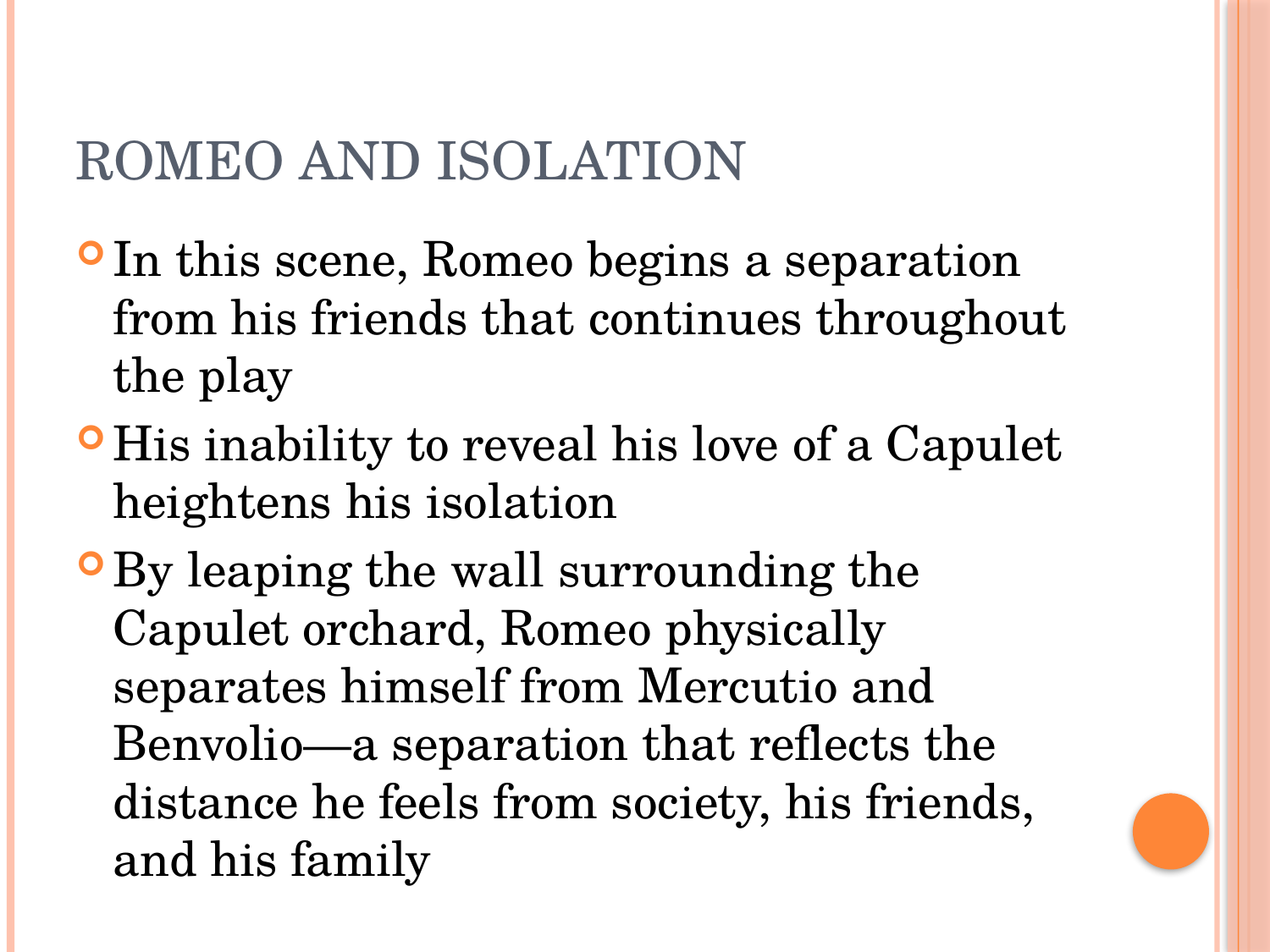

# Romeo and Isolation
In this scene, Romeo begins a separation from his friends that continues throughout the play
His inability to reveal his love of a Capulet heightens his isolation
By leaping the wall surrounding the Capulet orchard, Romeo physically separates himself from Mercutio and Benvolio—a separation that reflects the distance he feels from society, his friends, and his family